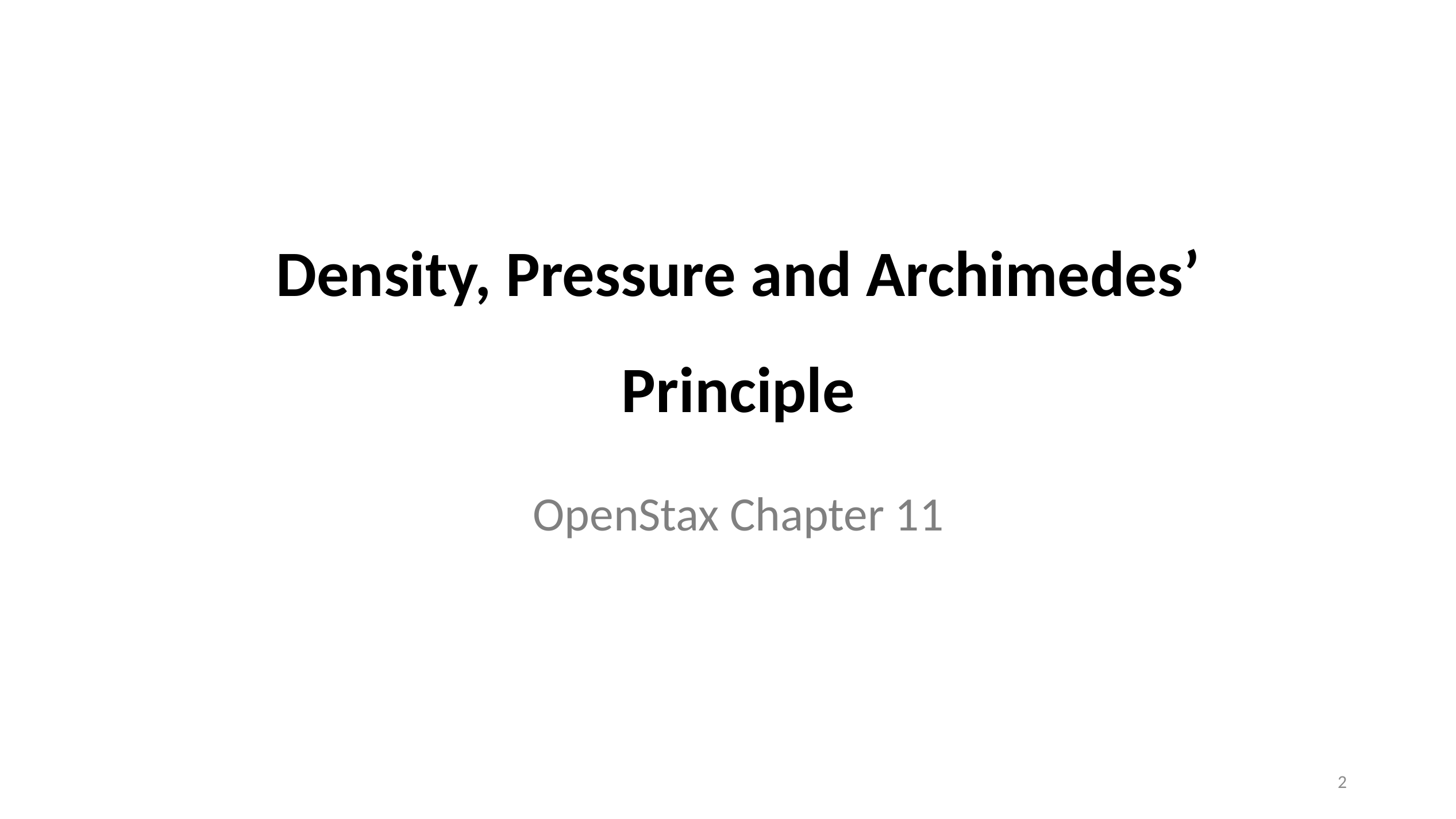

Density, Pressure and Archimedes’ Principle
OpenStax Chapter 11
2